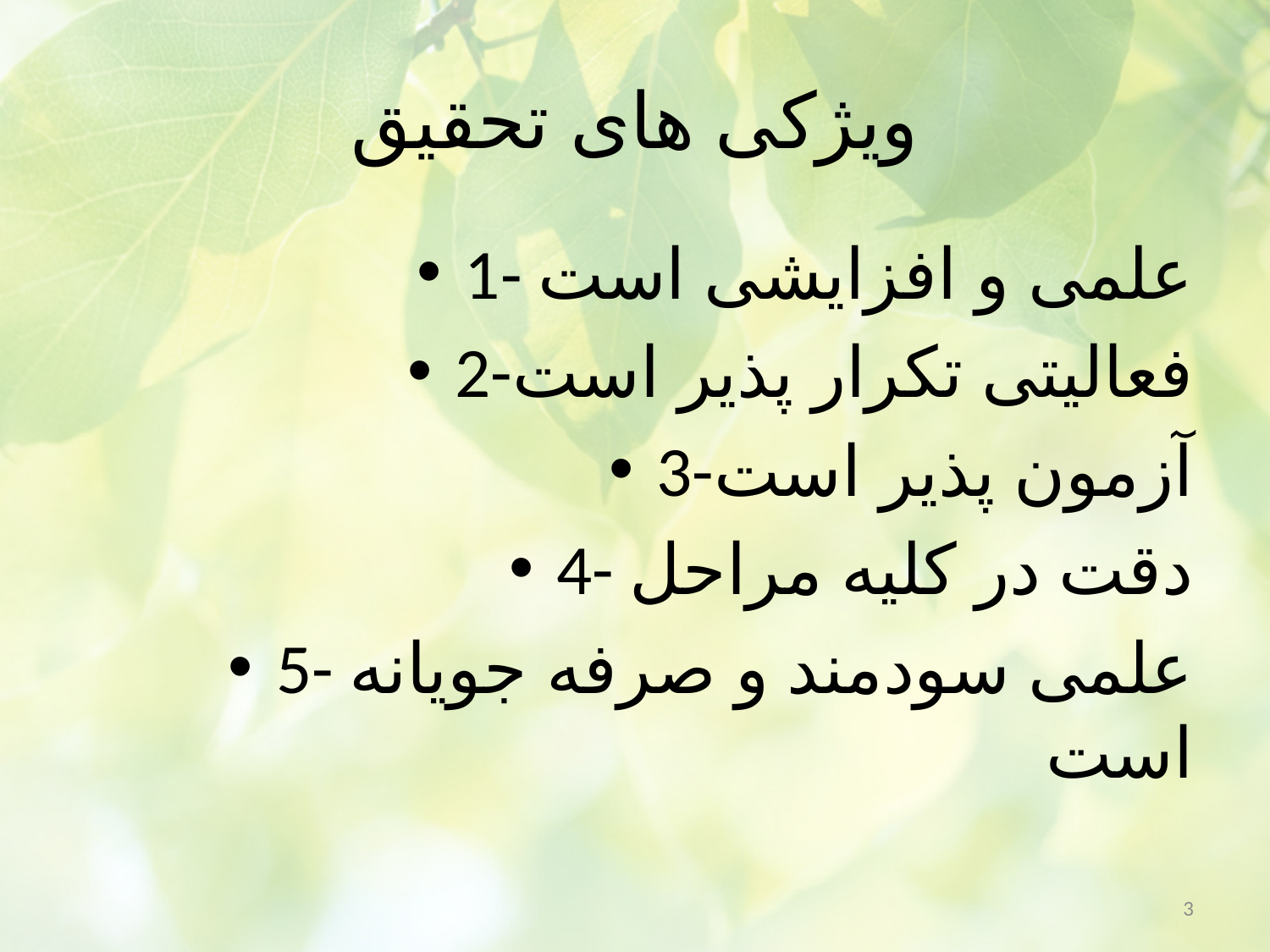

# ویژکی های تحقیق
1- علمی و افزایشی است
2-فعالیتی تکرار پذیر است
3-آزمون پذیر است
4- دقت در کلیه مراحل
5- علمی سودمند و صرفه جویانه است

3